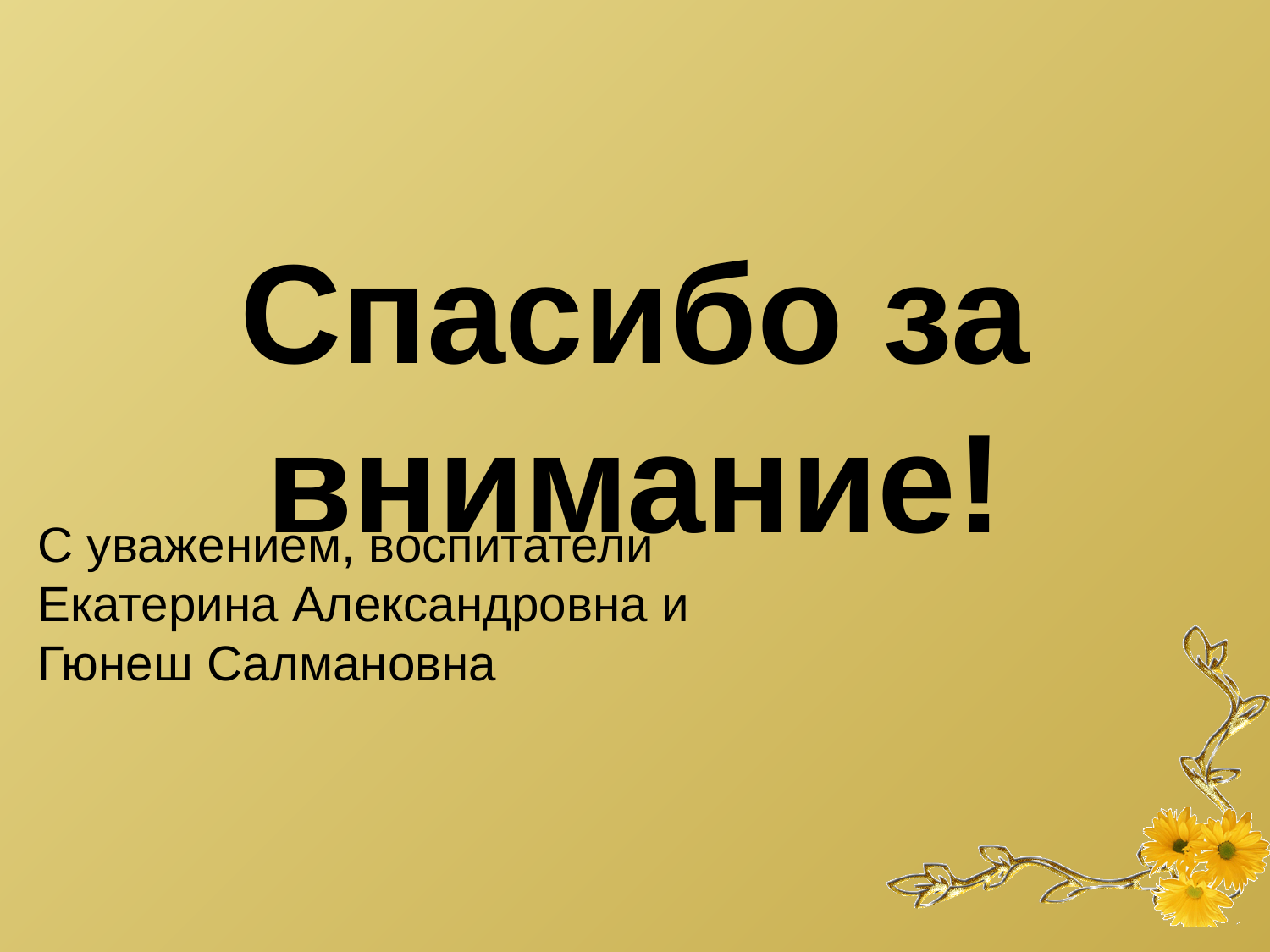

Спасибо за внимание!
С уважением, воспитатели
Екатерина Александровна и
Гюнеш Салмановна